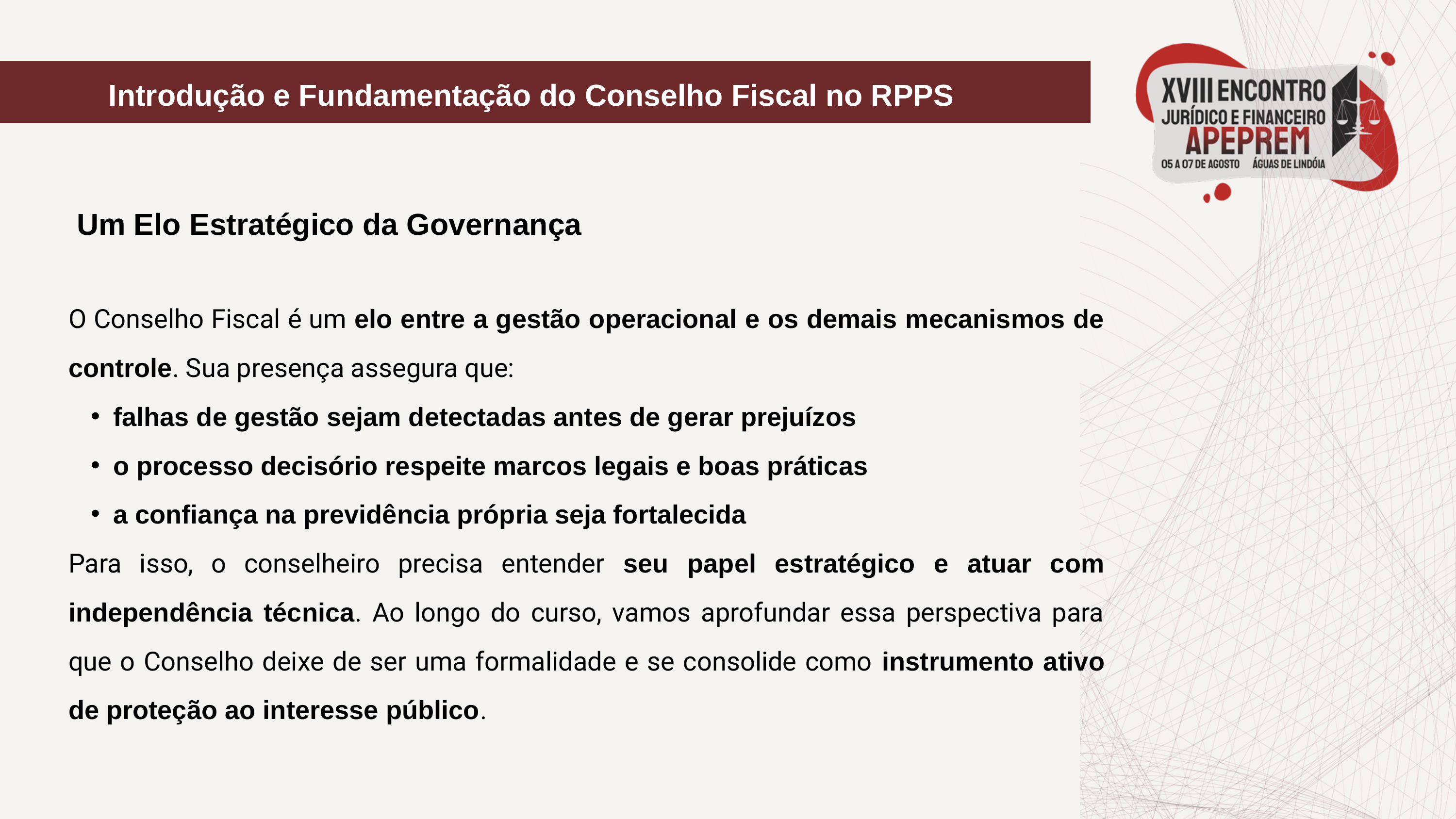

Introdução e Fundamentação do Conselho Fiscal no RPPS
 Um Elo Estratégico da Governança
O Conselho Fiscal é um elo entre a gestão operacional e os demais mecanismos de controle. Sua presença assegura que:
falhas de gestão sejam detectadas antes de gerar prejuízos
o processo decisório respeite marcos legais e boas práticas
a confiança na previdência própria seja fortalecida
Para isso, o conselheiro precisa entender seu papel estratégico e atuar com independência técnica. Ao longo do curso, vamos aprofundar essa perspectiva para que o Conselho deixe de ser uma formalidade e se consolide como instrumento ativo de proteção ao interesse público.